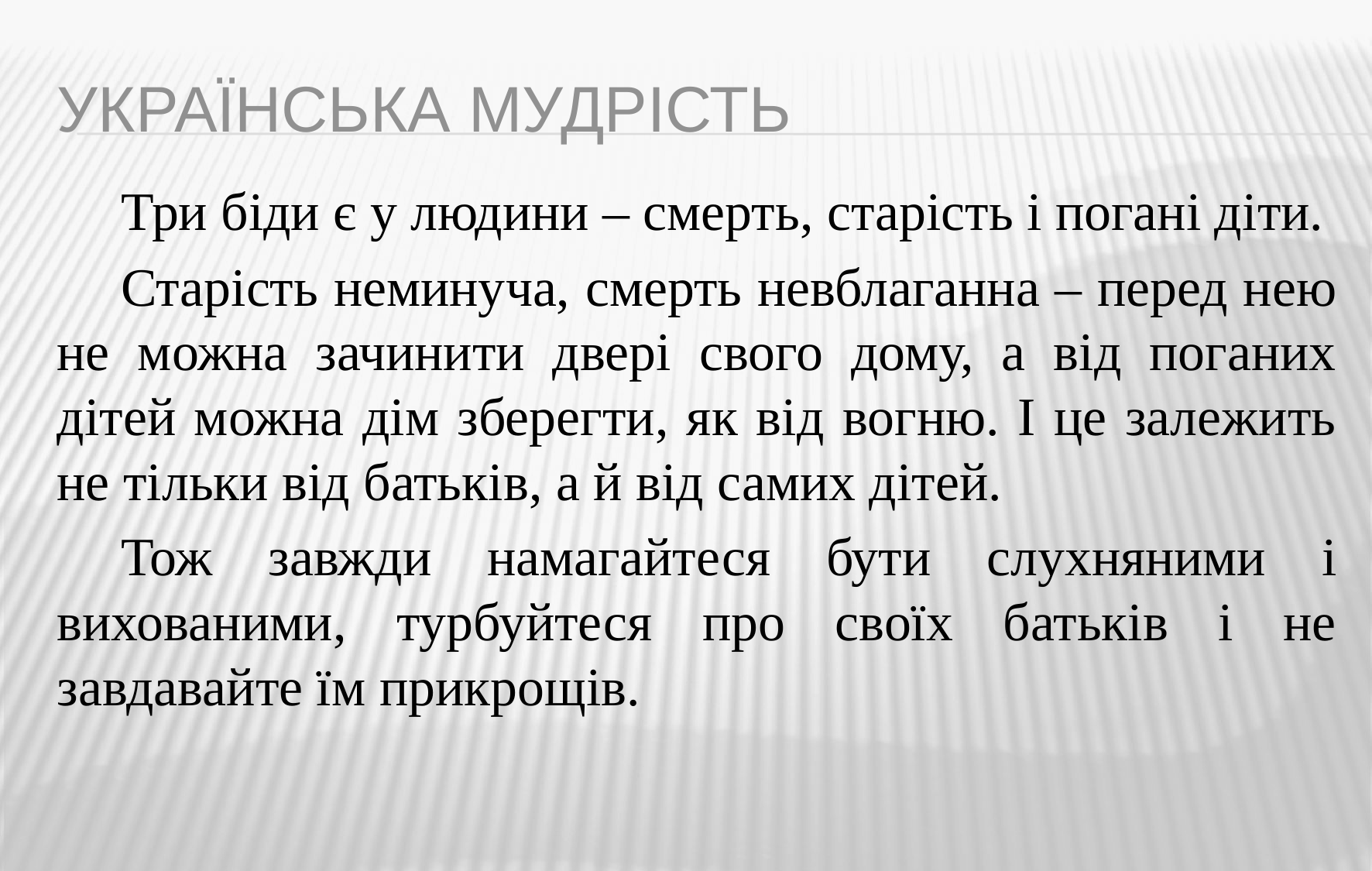

# Українська мудрість
Три біди є у людини – смерть, старість і погані діти.
Старість неминуча, смерть невблаганна – перед нею не можна зачинити двері свого дому, а від поганих дітей можна дім зберегти, як від вогню. І це залежить не тільки від батьків, а й від самих дітей.
Тож завжди намагайтеся бути слухняними і вихованими, турбуйтеся про своїх батьків і не завдавайте їм прикрощів.